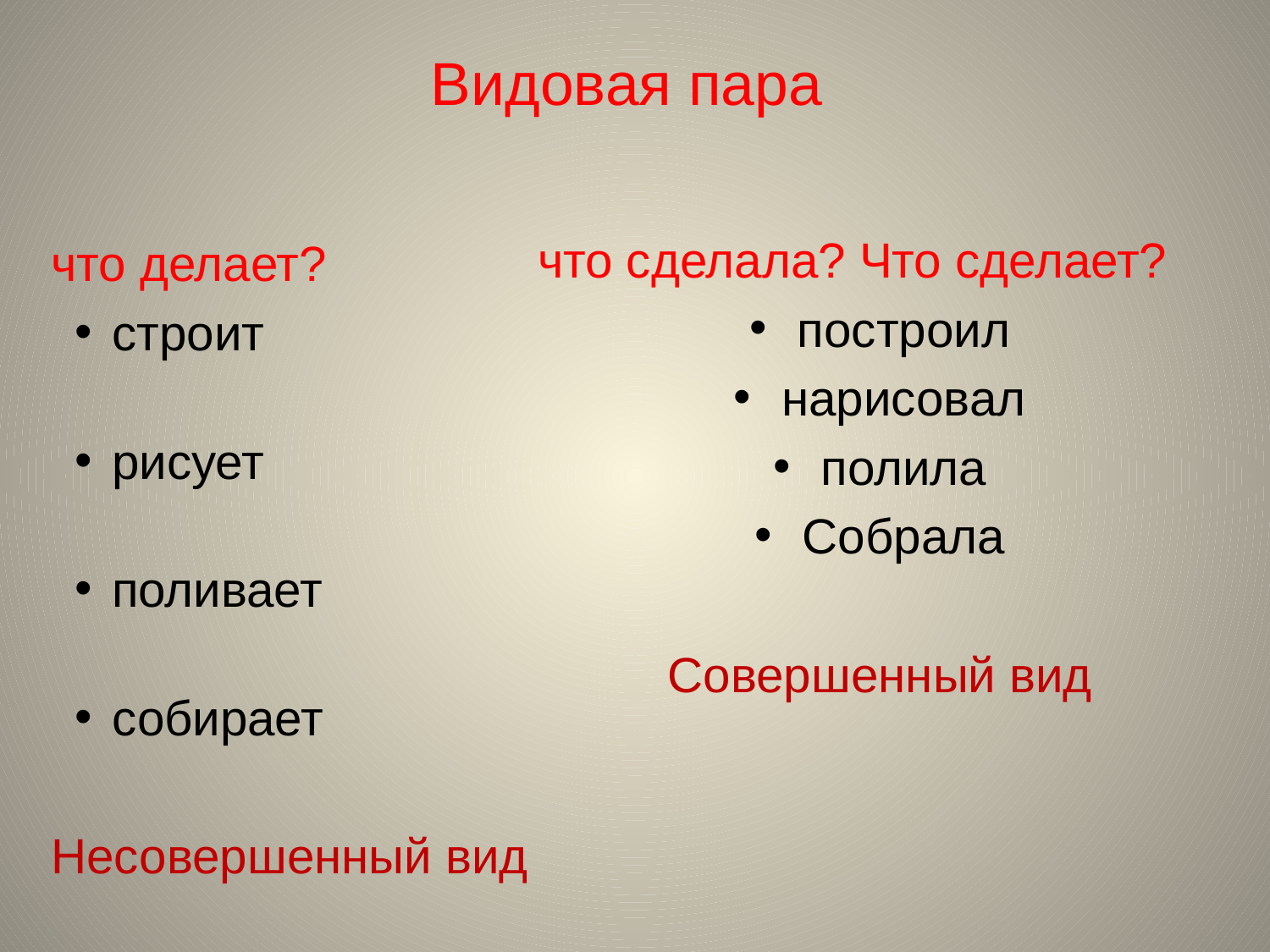

# Видовая пара
что сделала? Что сделает?
построил
нарисовал
полила
Собрала

Совершенный вид
 что делает?
строит
рисует
поливает
собирает

 Несовершенный вид